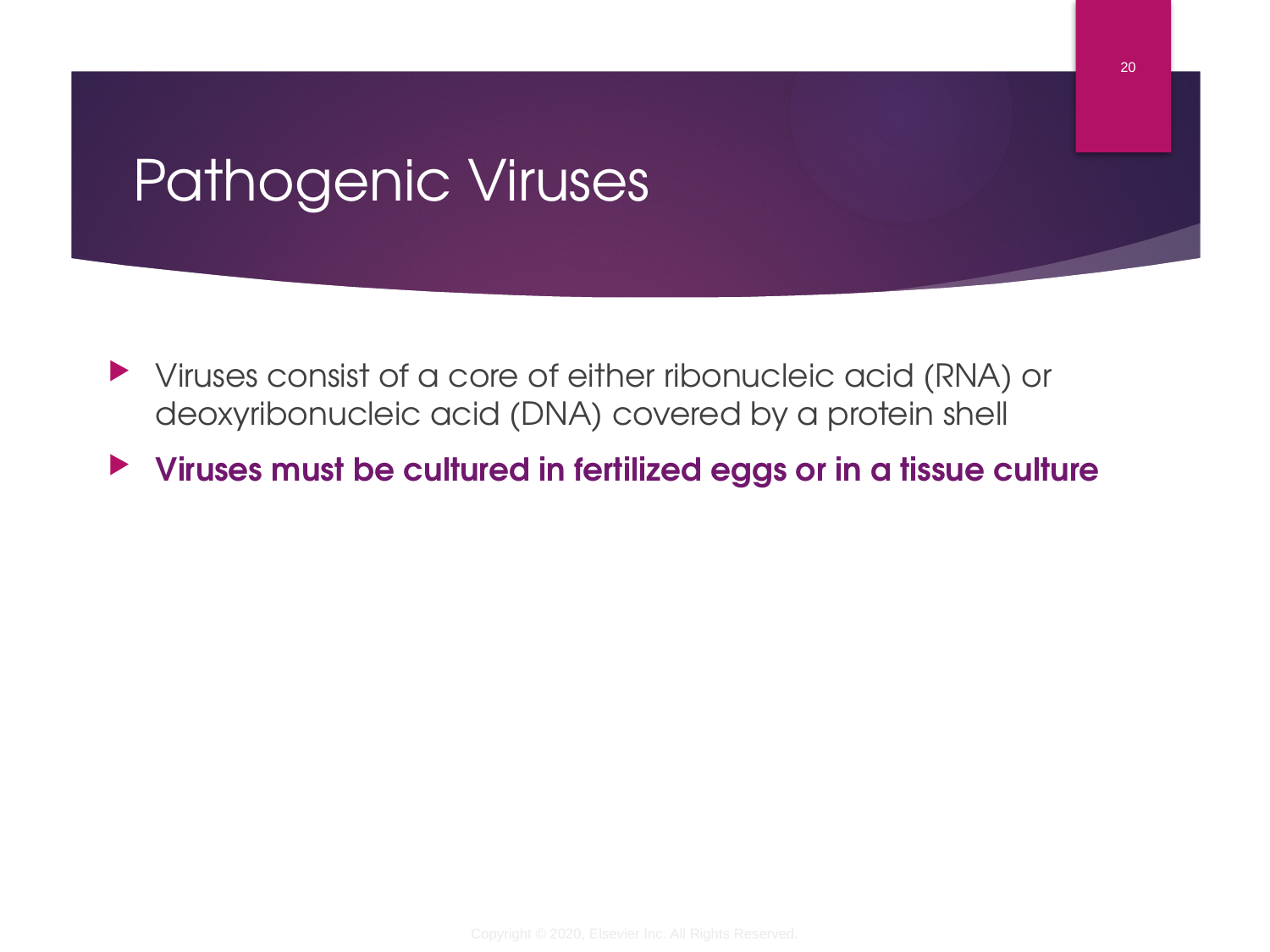

20

# Pathogenic Viruses
Viruses consist of a core of either ribonucleic acid (RNA) or deoxyribonucleic acid (DNA) covered by a protein shell
Viruses must be cultured in fertilized eggs or in a tissue culture